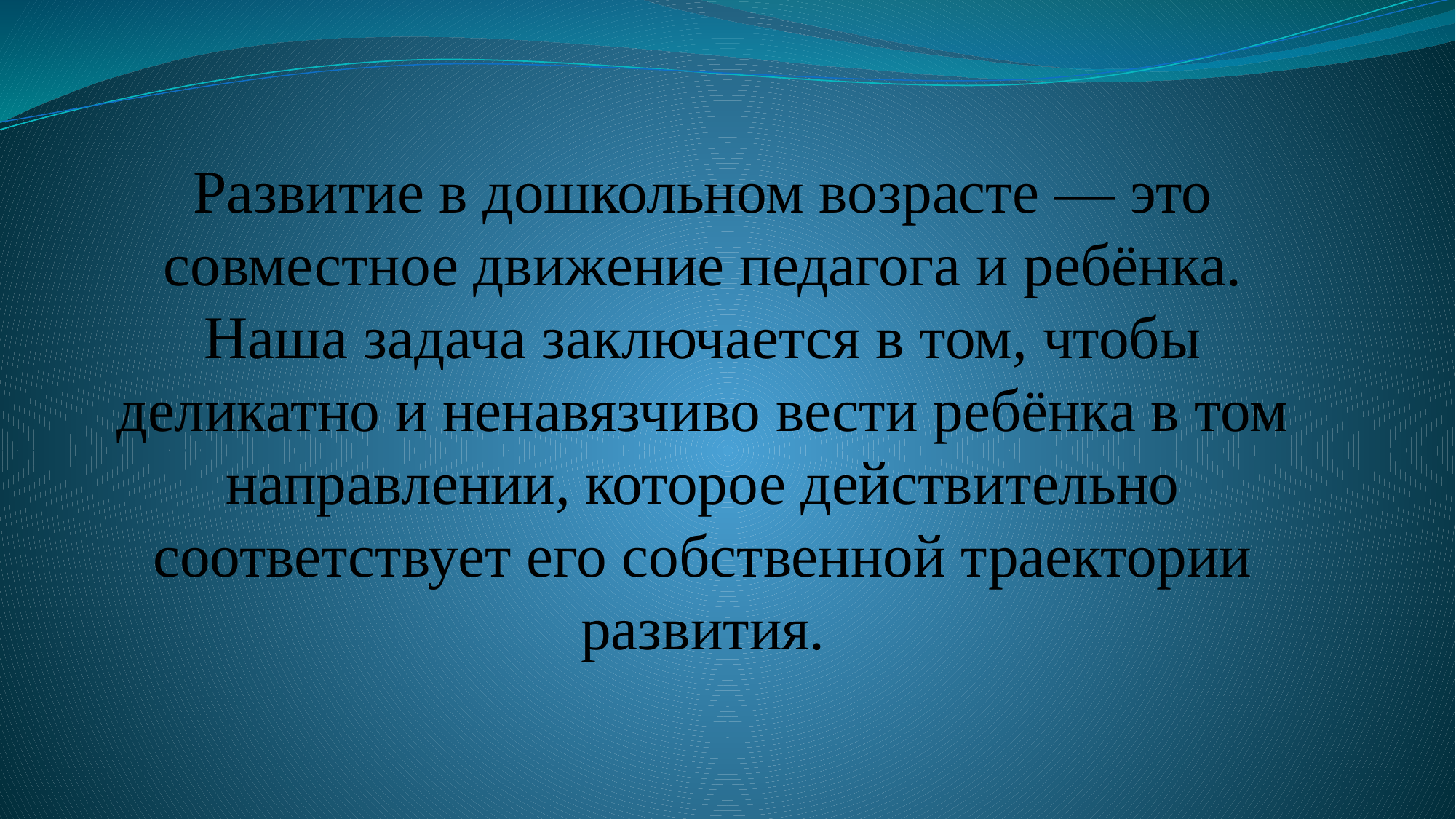

# Развитие в дошкольном возрасте — это совместное движение педагога и ребёнка. Наша задача заключается в том, чтобы деликатно и ненавязчиво вести ребёнка в том направлении, которое действительно соответствует его собственной траектории развития.